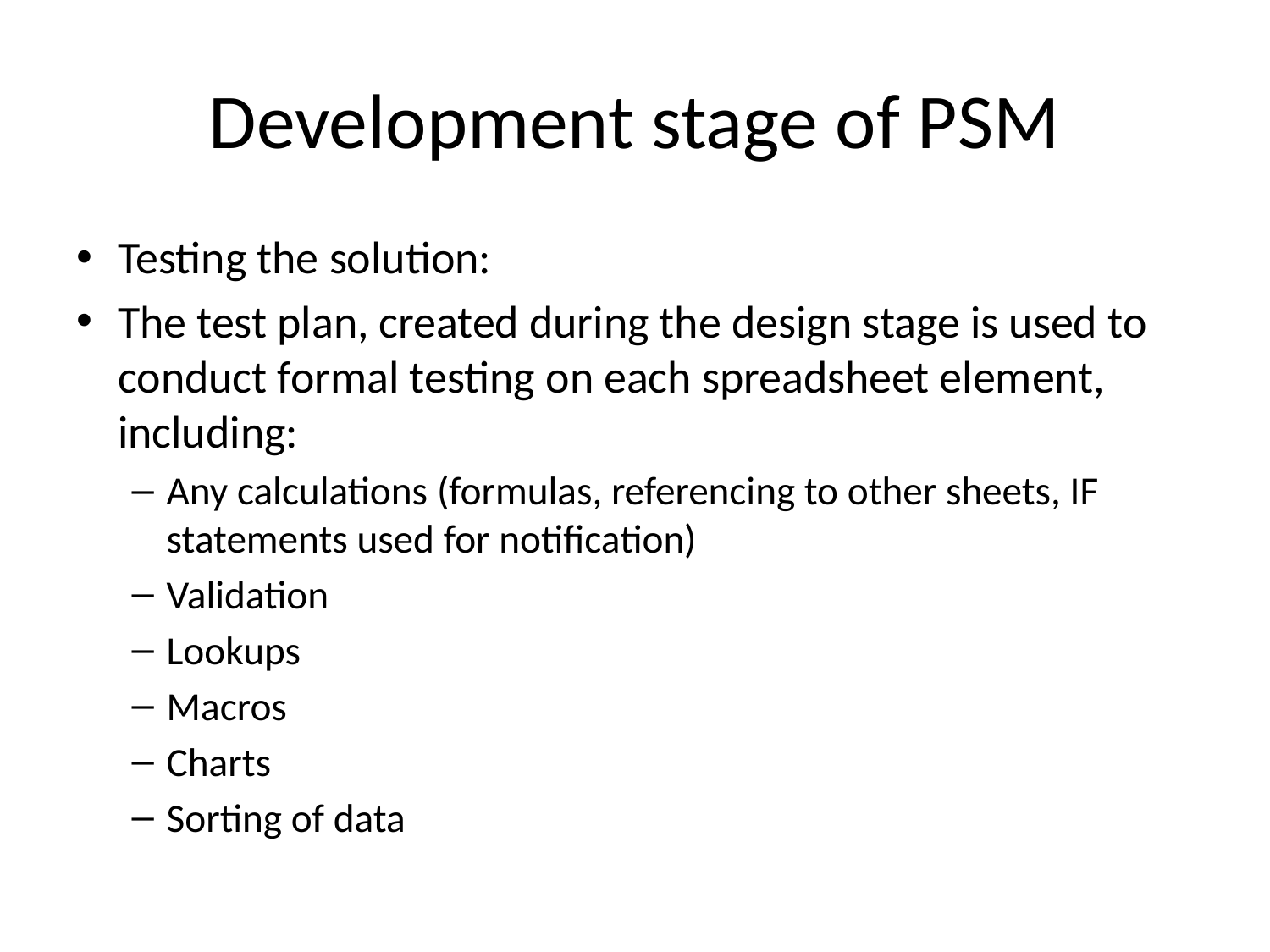

# Development stage of PSM
Testing the solution:
The test plan, created during the design stage is used to conduct formal testing on each spreadsheet element, including:
Any calculations (formulas, referencing to other sheets, IF statements used for notification)
Validation
Lookups
Macros
Charts
Sorting of data